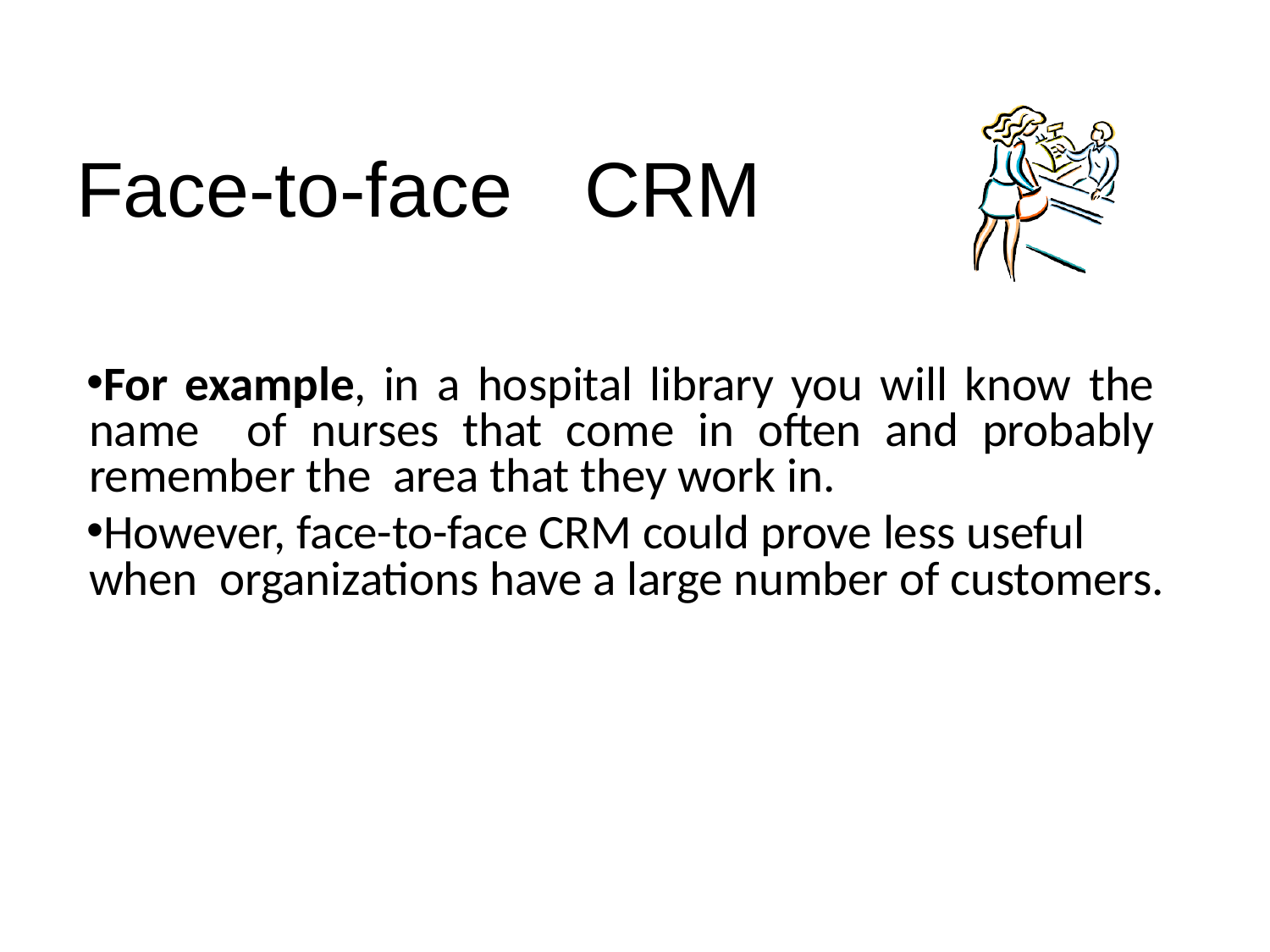

# Face-to-face	CRM

For example, in a hospital library you will know the name  of nurses that come in often and probably remember the  area that they work in.
However, face-to-face CRM could prove less useful when  organizations have a large number of customers.